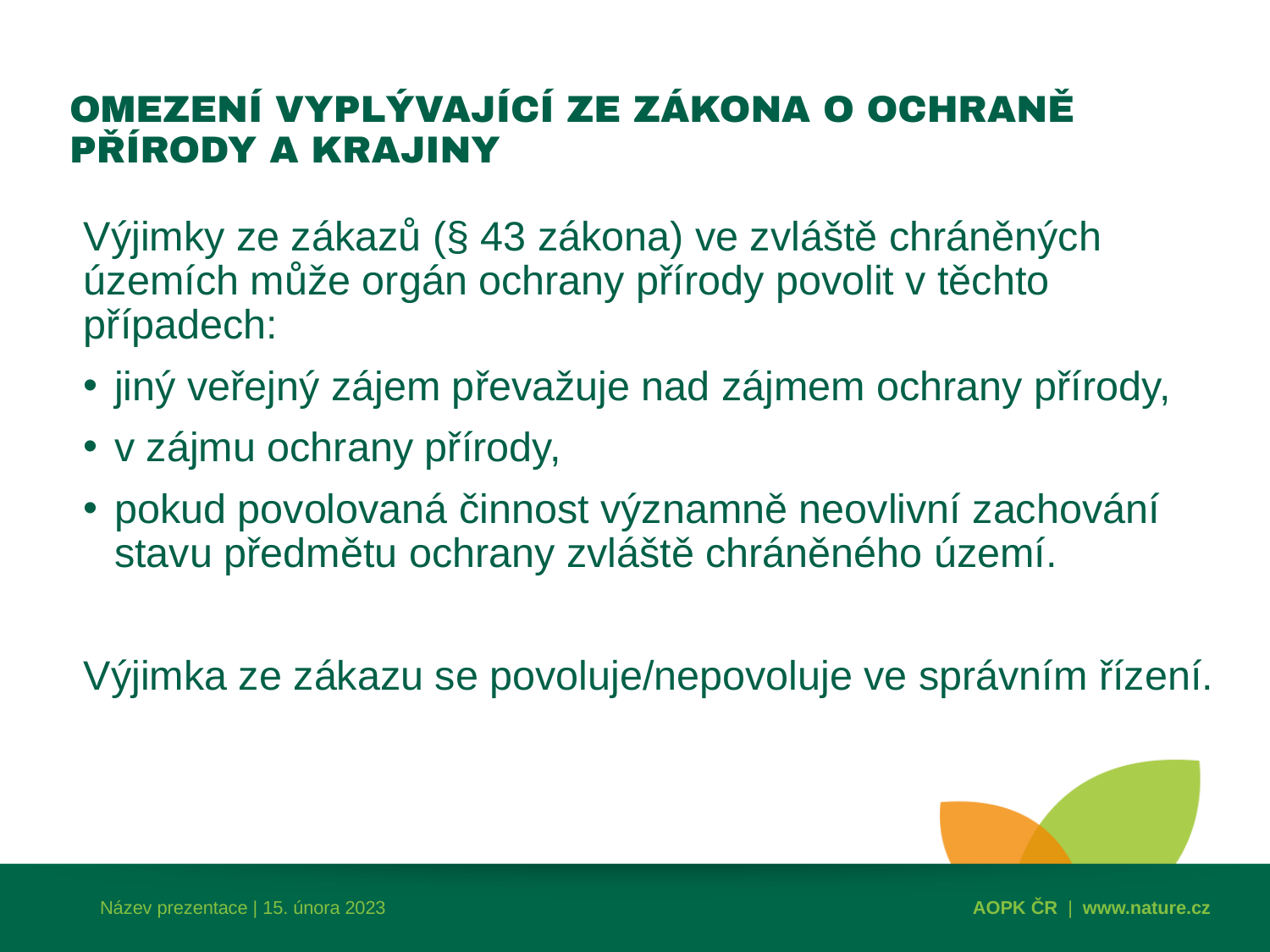

# Omezení vyplývající ze zákona o ochraně přírody a krajiny
Výjimky ze zákazů (§ 43 zákona) ve zvláště chráněných územích může orgán ochrany přírody povolit v těchto případech:
jiný veřejný zájem převažuje nad zájmem ochrany přírody,
v zájmu ochrany přírody,
pokud povolovaná činnost významně neovlivní zachování stavu předmětu ochrany zvláště chráněného území.

Výjimka ze zákazu se povoluje/nepovoluje ve správním řízení.

Název prezentace | 15. února 2023